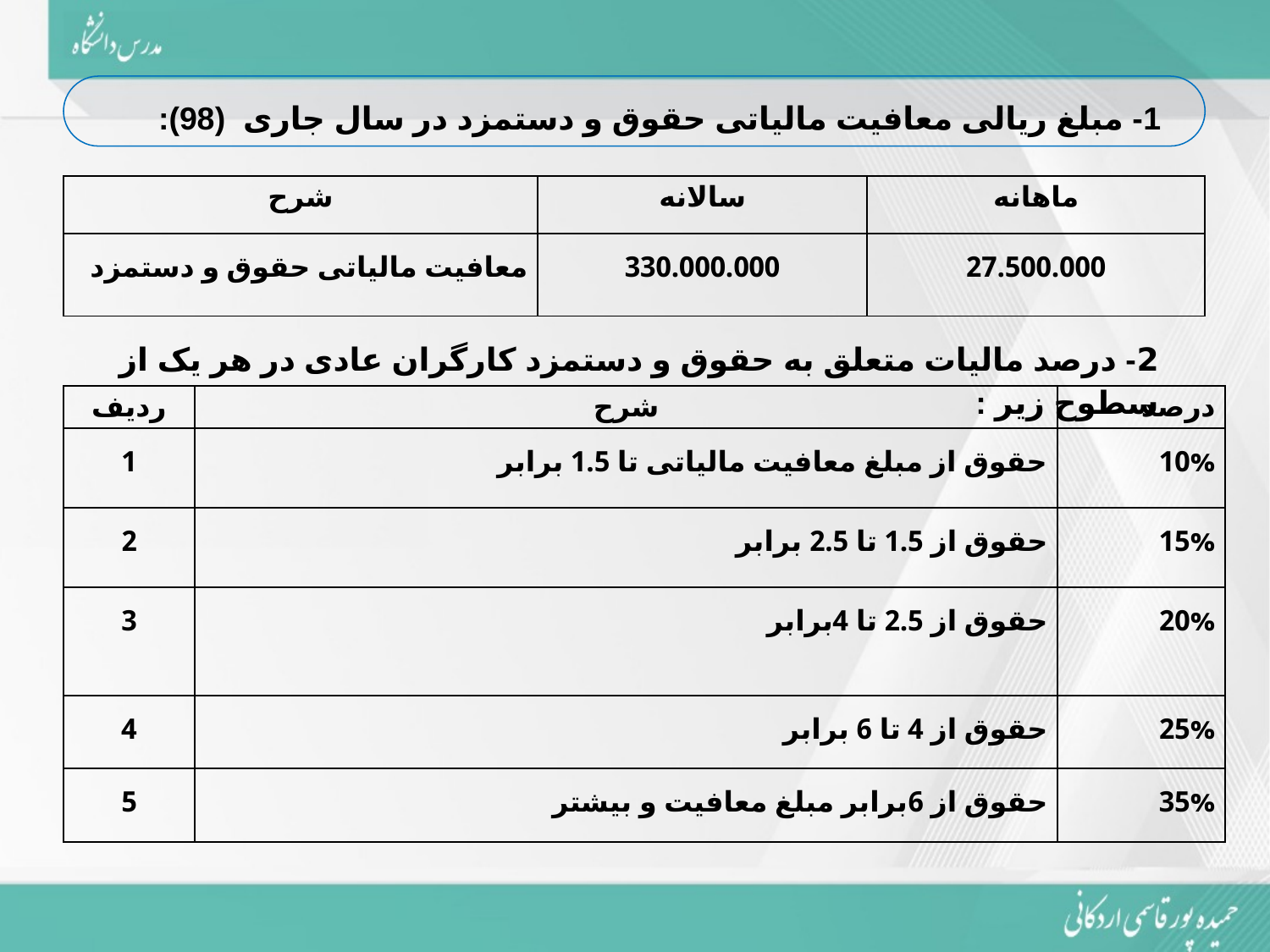

1- مبلغ ریالی معافیت مالیاتی حقوق و دستمزد در سال جاری  (98):

2- درصد مالیات متعلق به حقوق و دستمزد کارگران عادی در هر یک از سطوح زیر :
| شرح | سالانه | ماهانه |
| --- | --- | --- |
| معافیت مالیاتی حقوق و دستمزد | 330.000.000 | 27.500.000 |
| ردیف | شرح | درصد |
| --- | --- | --- |
| 1 | حقوق از مبلغ معافیت مالیاتی تا 1.5 برابر | 10% |
| 2 | حقوق از 1.5 تا 2.5 برابر | 15% |
| 3 | حقوق از 2.5 تا 4برابر | 20% |
| 4 | حقوق از 4 تا 6 برابر | 25% |
| 5 | حقوق از 6برابر مبلغ معافیت و بیشتر | 35% |